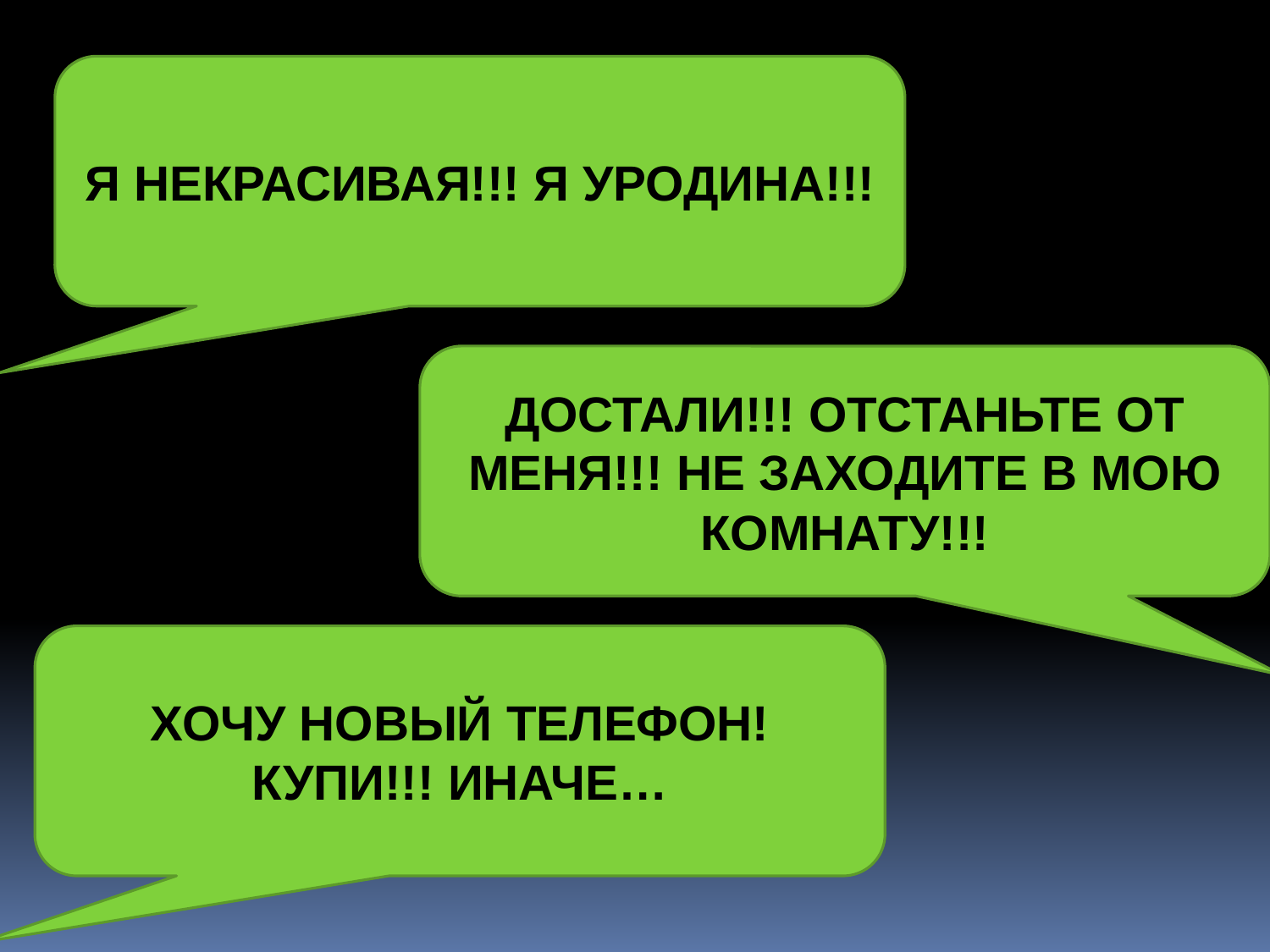

Я НЕКРАСИВАЯ!!! Я УРОДИНА!!!
ДОСТАЛИ!!! ОТСТАНЬТЕ ОТ МЕНЯ!!! НЕ ЗАХОДИТЕ В МОЮ КОМНАТУ!!!
ХОЧУ НОВЫЙ ТЕЛЕФОН! КУПИ!!! ИНАЧЕ…